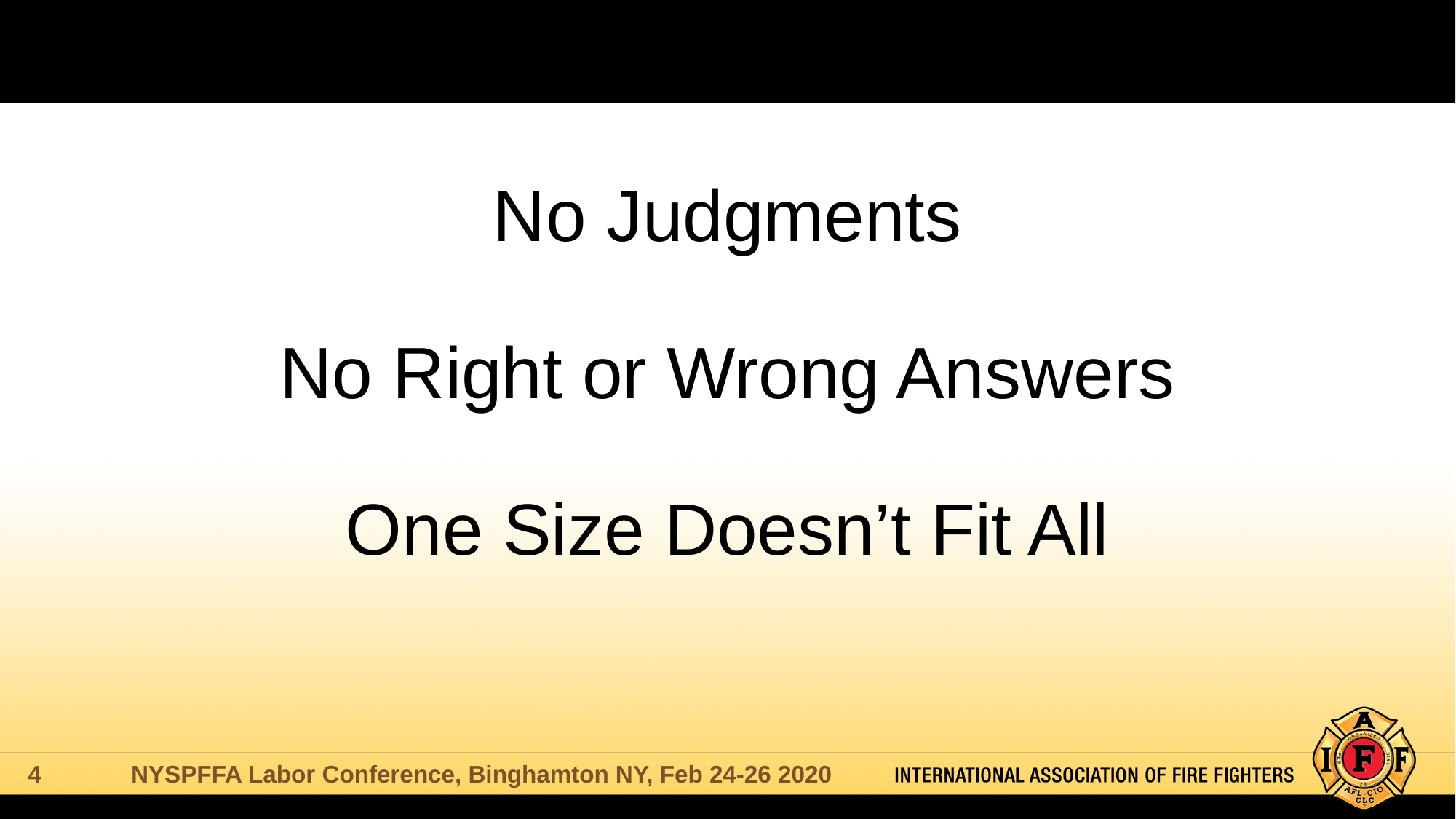

# This Is An Open Discussion No Judgments No Right or Wrong Answers One Size Doesn’t Fit All
NYSPFFA Labor Conference, Binghamton NY, Feb 24-26 2020